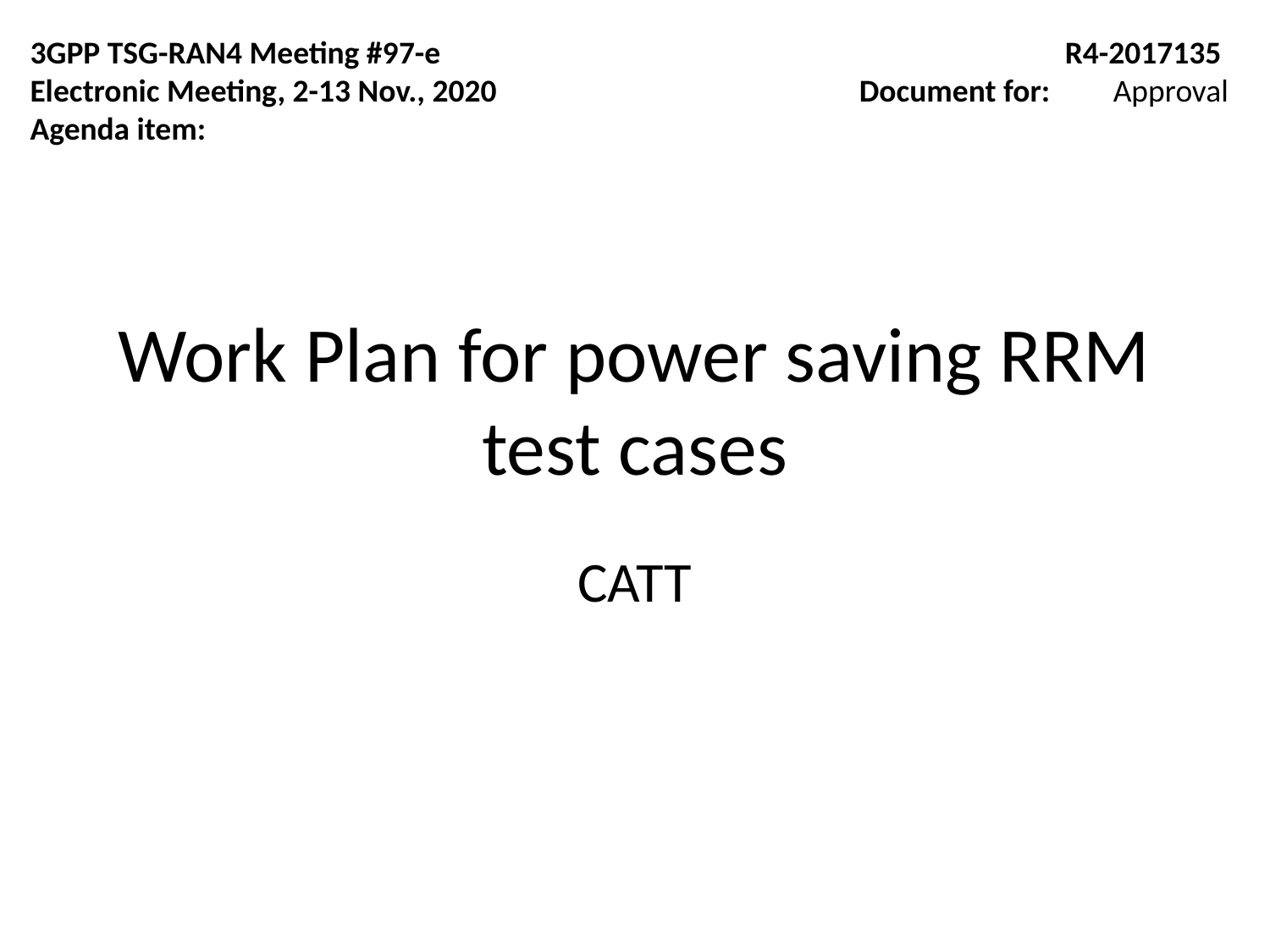

3GPP TSG-RAN4 Meeting #97-e
Electronic Meeting, 2-13 Nov., 2020
Agenda item:
R4-2017135
Document for:	Approval
# Work Plan for power saving RRM test cases
CATT